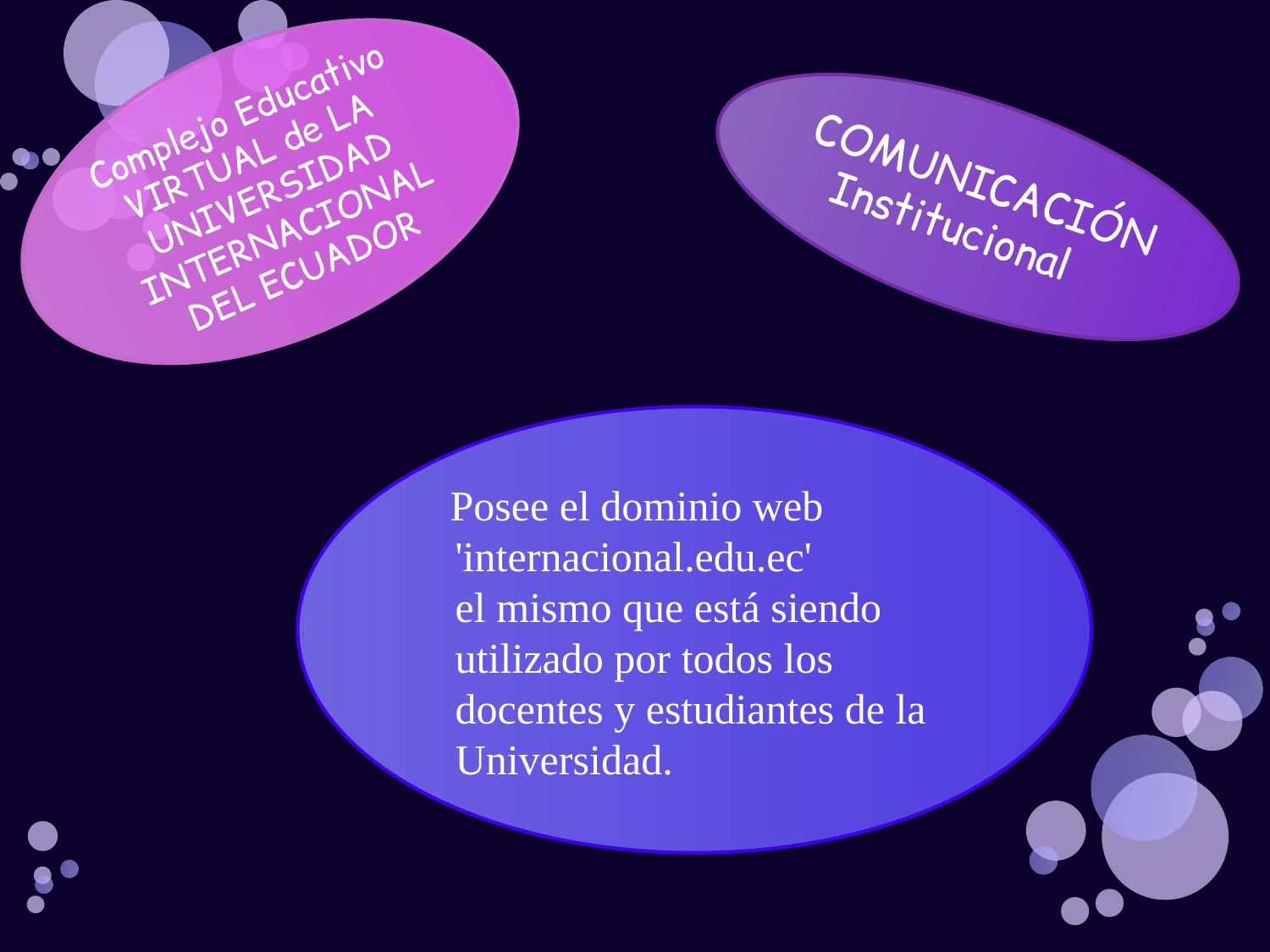

Complejo Educativo VIRTUAL de LA  UNIVERSIDAD INTERNACIONAL DEL ECUADOR
COMUNICACIÓN
Institucional
   Posee el dominio web 'internacional.edu.ec'
   el mismo que está siendo utilizado por todos los docentes y estudiantes de la Universidad.